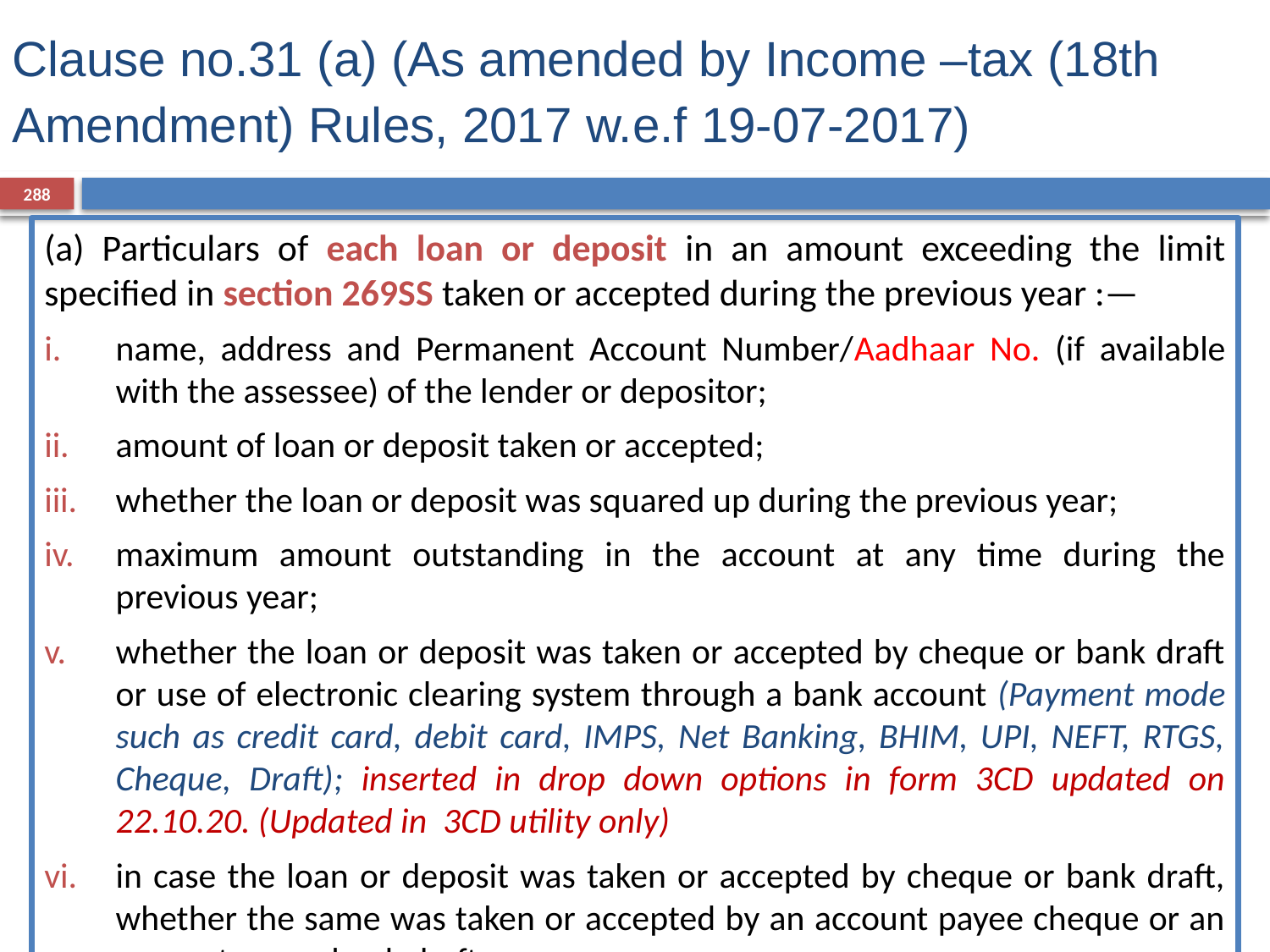

# Clause no.31 (a) (As amended by Income –tax (18th Amendment) Rules, 2017 w.e.f 19-07-2017)
288
(a) Particulars of each loan or deposit in an amount exceeding the limit specified in section 269SS taken or accepted during the previous year :—
name, address and Permanent Account Number/Aadhaar No. (if available with the assessee) of the lender or depositor;
amount of loan or deposit taken or accepted;
whether the loan or deposit was squared up during the previous year;
maximum amount outstanding in the account at any time during the previous year;
whether the loan or deposit was taken or accepted by cheque or bank draft or use of electronic clearing system through a bank account (Payment mode such as credit card, debit card, IMPS, Net Banking, BHIM, UPI, NEFT, RTGS, Cheque, Draft); inserted in drop down options in form 3CD updated on 22.10.20. (Updated in  3CD utility only)
in case the loan or deposit was taken or accepted by cheque or bank draft, whether the same was taken or accepted by an account payee cheque or an account payee bank draft.